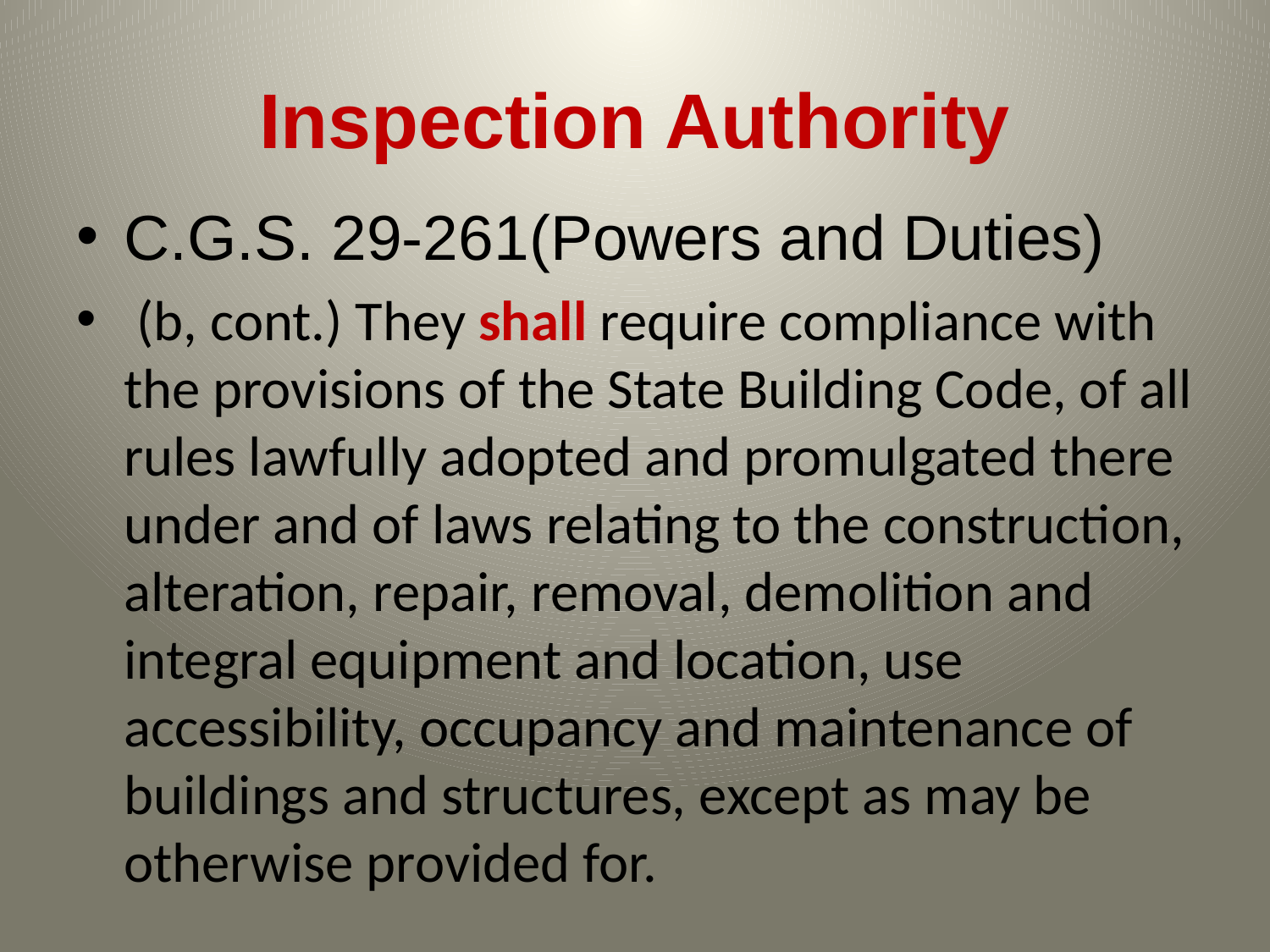

# Inspection Authority
C.G.S. 29-261(Powers and Duties)
 (b, cont.) They shall require compliance with the provisions of the State Building Code, of all rules lawfully adopted and promulgated there under and of laws relating to the construction, alteration, repair, removal, demolition and integral equipment and location, use accessibility, occupancy and maintenance of buildings and structures, except as may be otherwise provided for.